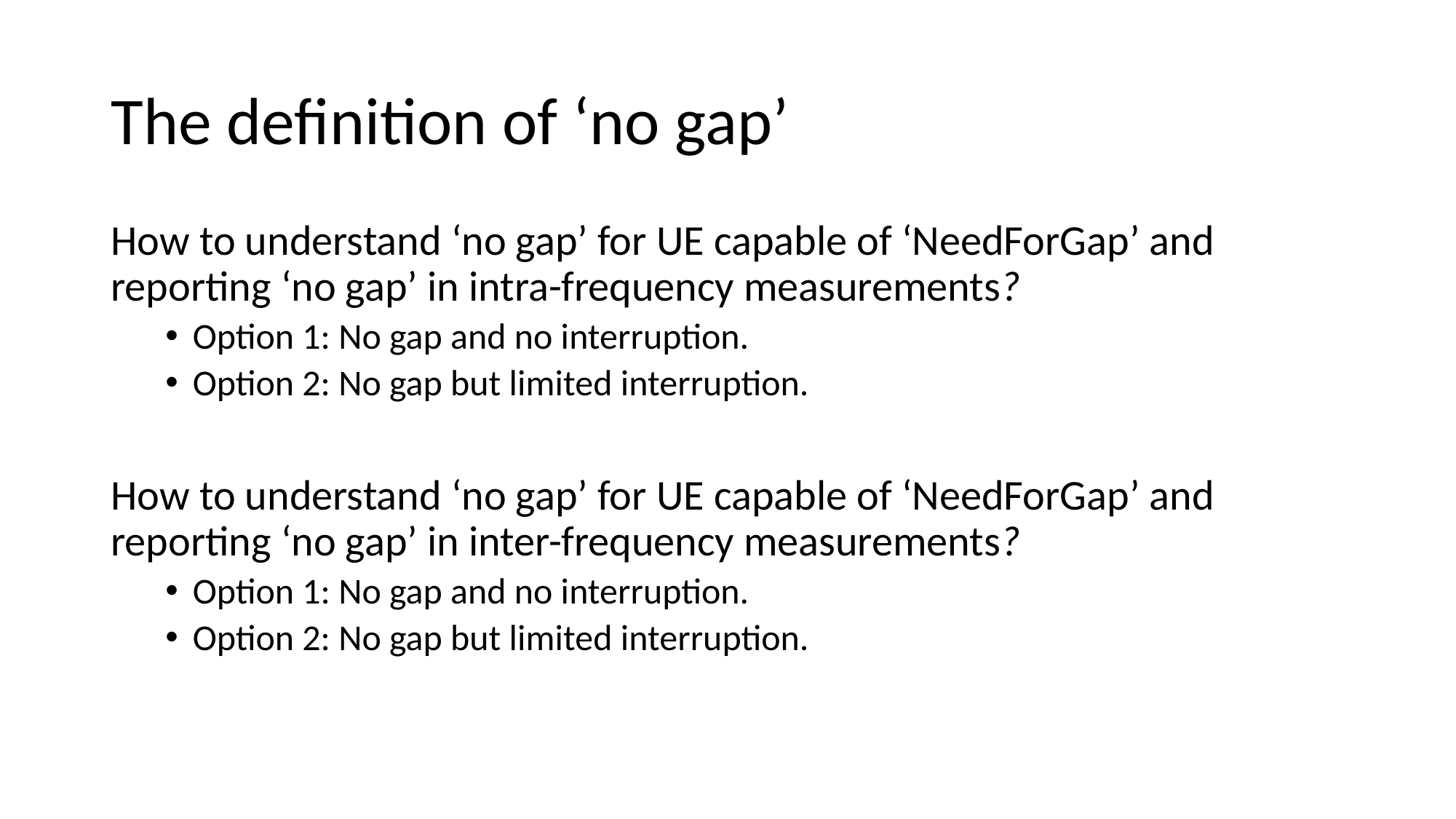

# The definition of ‘no gap’
How to understand ‘no gap’ for UE capable of ‘NeedForGap’ and reporting ‘no gap’ in intra-frequency measurements?
Option 1: No gap and no interruption.
Option 2: No gap but limited interruption.

How to understand ‘no gap’ for UE capable of ‘NeedForGap’ and reporting ‘no gap’ in inter-frequency measurements?
Option 1: No gap and no interruption.
Option 2: No gap but limited interruption.